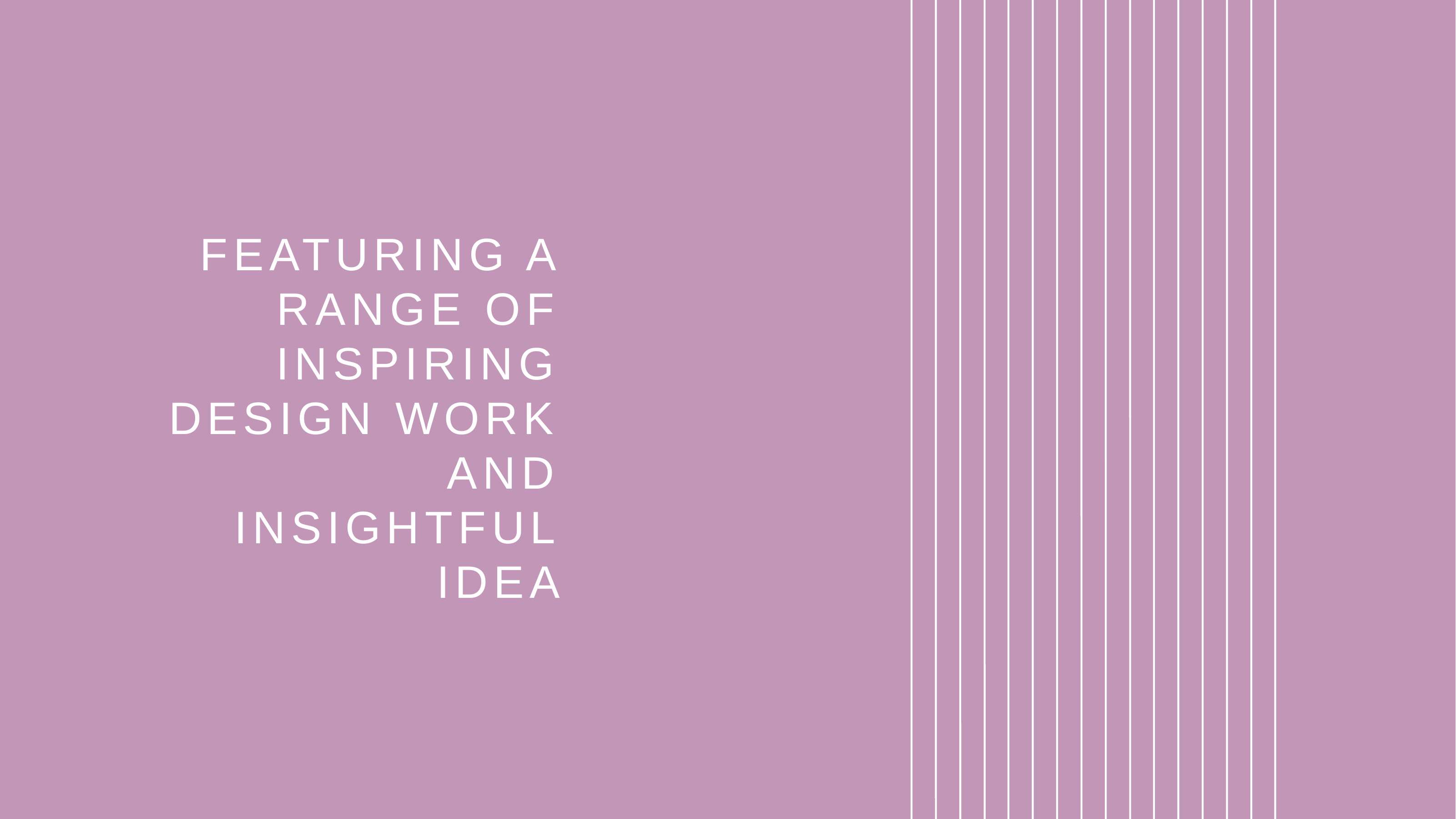

FEATURING A RANGE OF INSPIRING DESIGN WORK AND INSIGHTFUL IDEA